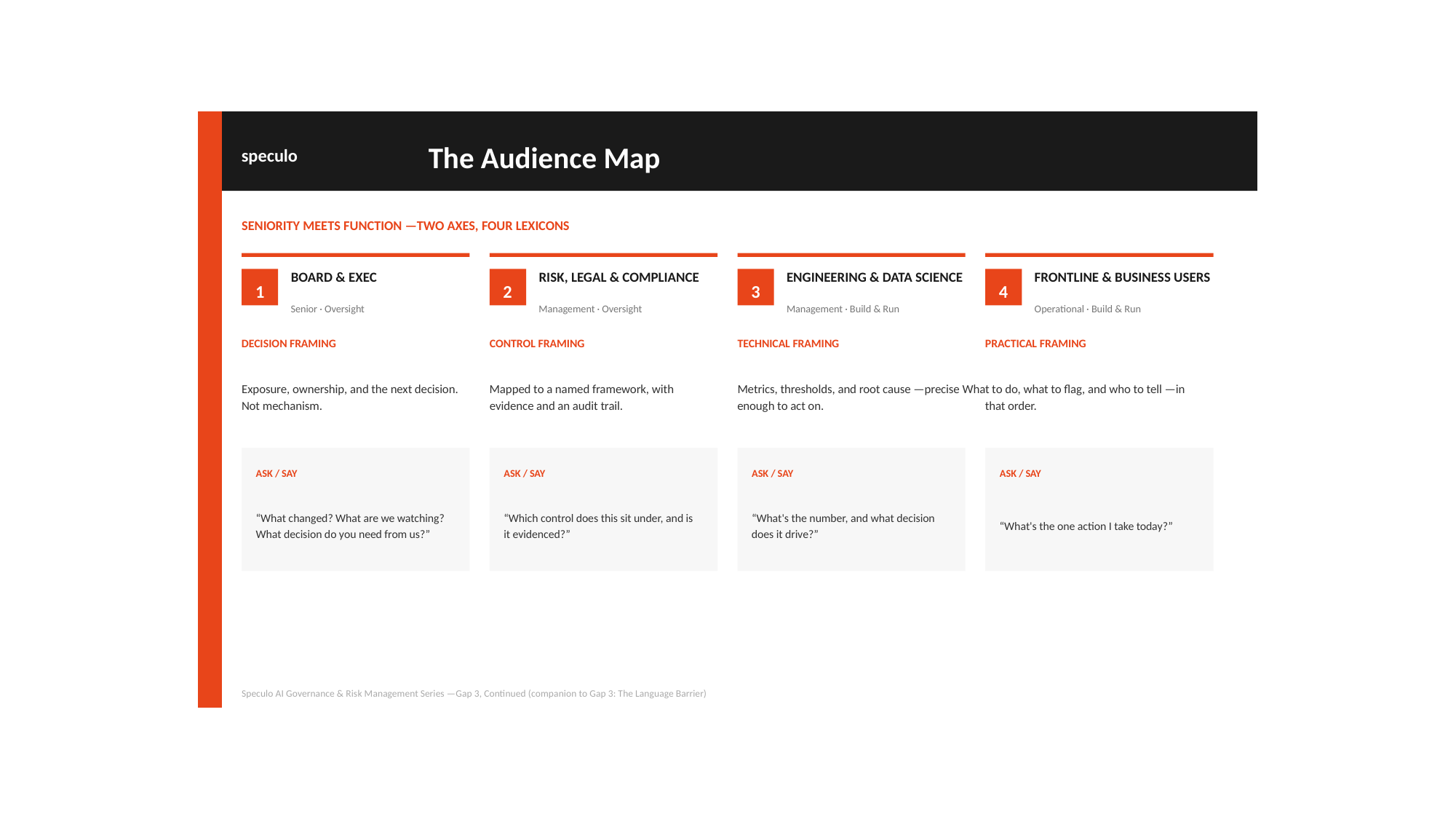

The Audience Map
speculo
SENIORITY MEETS FUNCTION —TWO AXES, FOUR LEXICONS

BOARD & EXEC
RISK, LEGAL & COMPLIANCE
ENGINEERING & DATA SCIENCE
FRONTLINE & BUSINESS USERS

1
2
3
4
Senior · Oversight
Management · Oversight
Management · Build & Run
Operational · Build & Run
DECISION FRAMING
CONTROL FRAMING
TECHNICAL FRAMING
PRACTICAL FRAMING
Exposure, ownership, and the next decision.
Mapped to a named framework, with
Metrics, thresholds, and root cause —precise What to do, what to flag, and who to tell —in
Not mechanism.
evidence and an audit trail.
enough to act on.
that order.

ASK / SAY
ASK / SAY
ASK / SAY
ASK / SAY
“What changed? What are we watching?
“Which control does this sit under, and is
“What's the number, and what decision
“What's the one action I take today?”
What decision do you need from us?”
it evidenced?”
does it drive?”
Speculo AI Governance & Risk Management Series —Gap 3, Continued (companion to Gap 3: The Language Barrier)